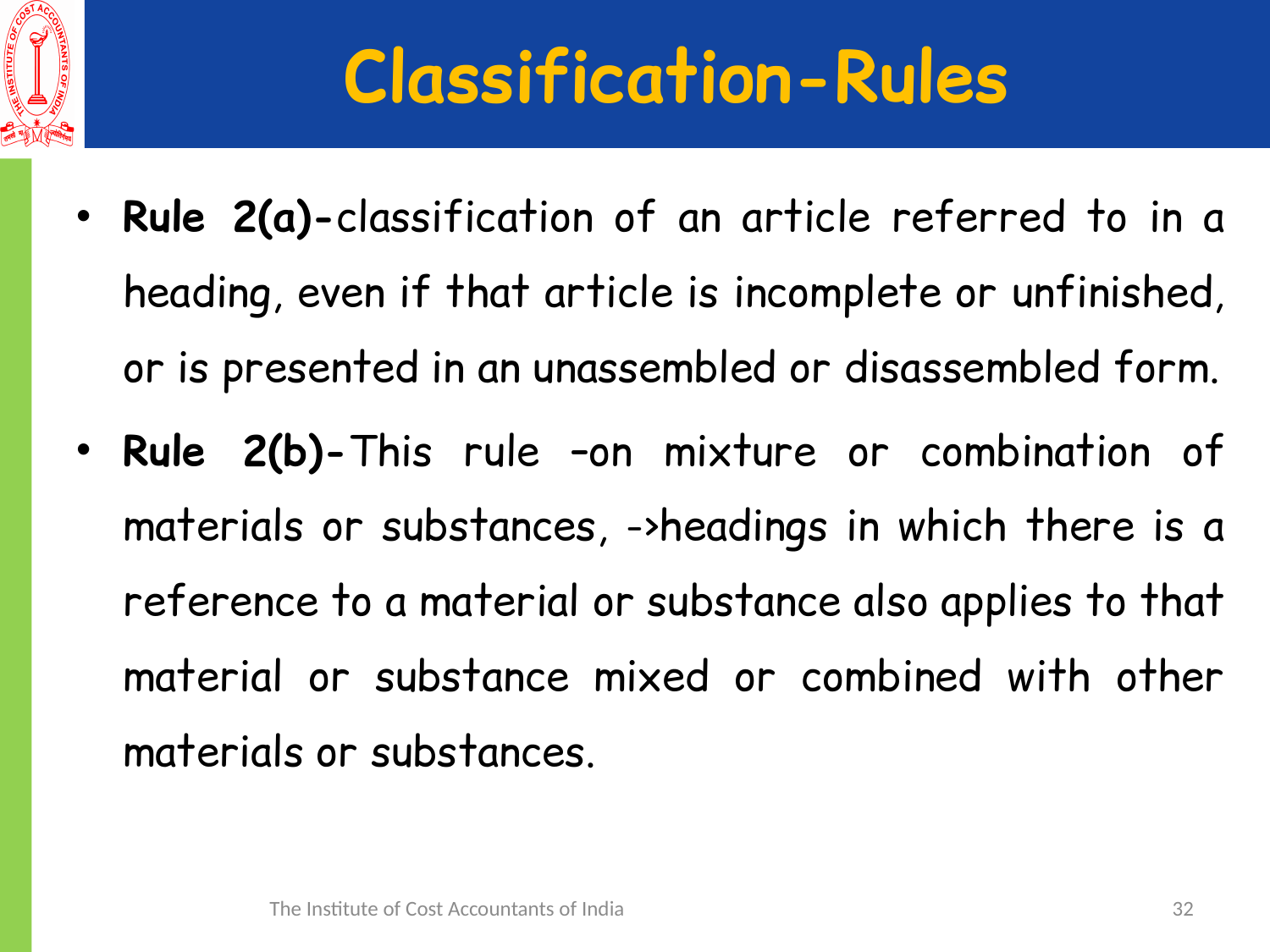

# Classification-Rules
Rule 2(a)-classification of an article referred to in a heading, even if that article is incomplete or unfinished, or is presented in an unassembled or disassembled form.
Rule 2(b)-This rule –on mixture or combination of materials or substances, ->headings in which there is a reference to a material or substance also applies to that material or substance mixed or combined with other materials or substances.
The Institute of Cost Accountants of India
32